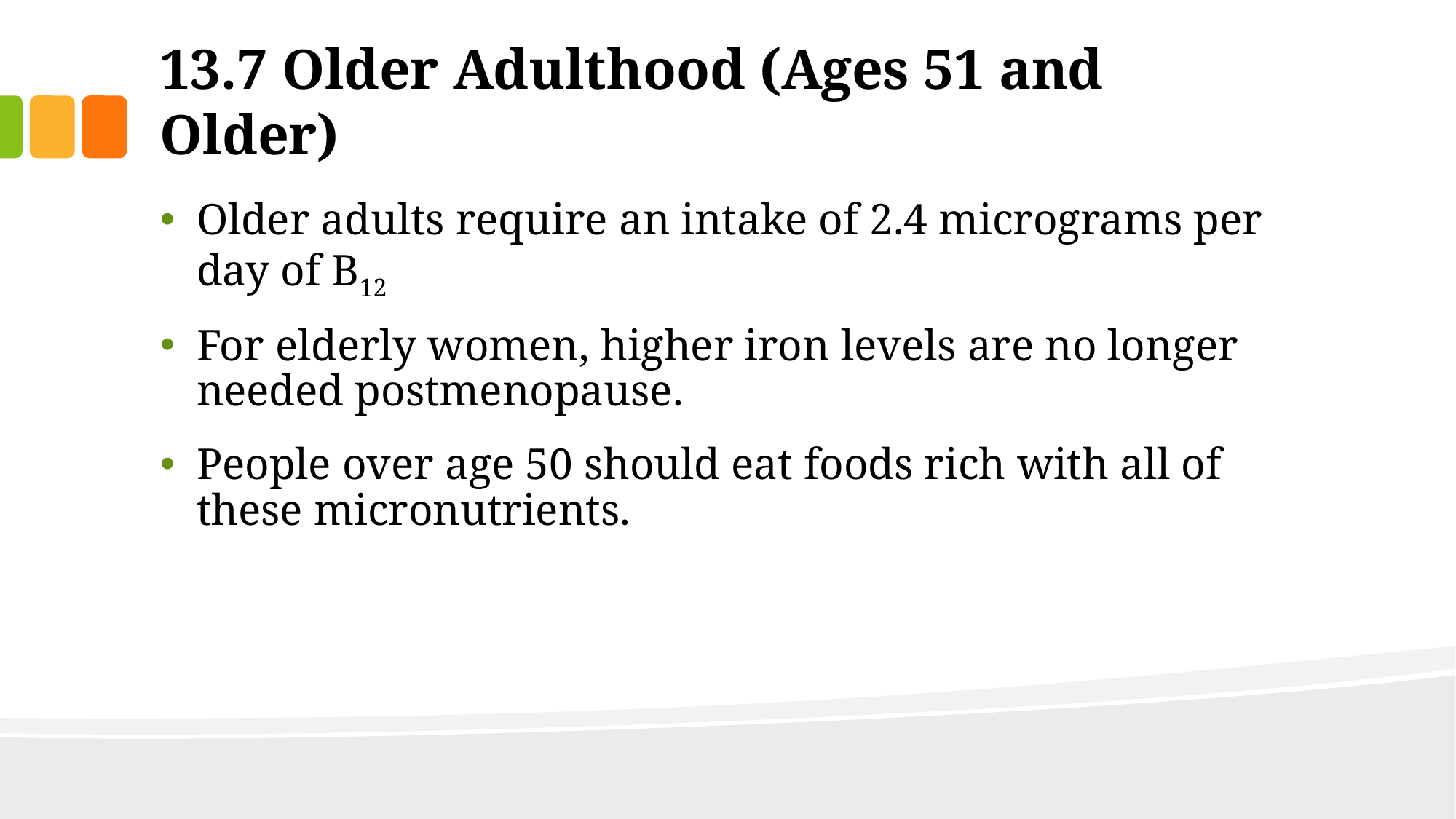

# 13.7 Older Adulthood (Ages 51 and Older)
Older adults require an intake of 2.4 micrograms per day of B12
For elderly women, higher iron levels are no longer needed postmenopause.
People over age 50 should eat foods rich with all of these micronutrients.